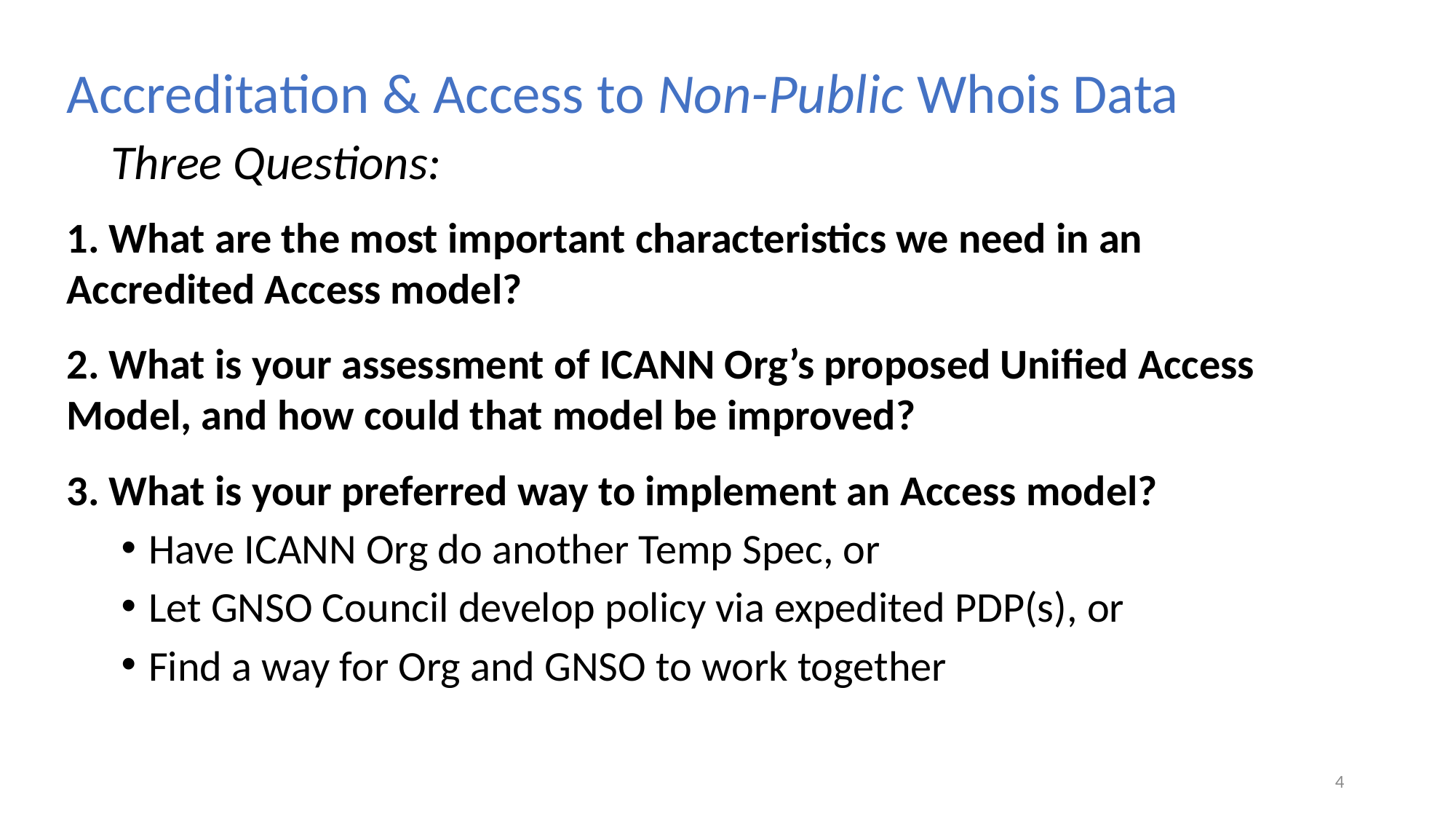

Accreditation & Access to Non-Public Whois Data
# Three Questions:
1. What are the most important characteristics we need in an Accredited Access model?
2. What is your assessment of ICANN Org’s proposed Unified Access Model, and how could that model be improved?
3. What is your preferred way to implement an Access model?
Have ICANN Org do another Temp Spec, or
Let GNSO Council develop policy via expedited PDP(s), or
Find a way for Org and GNSO to work together

4